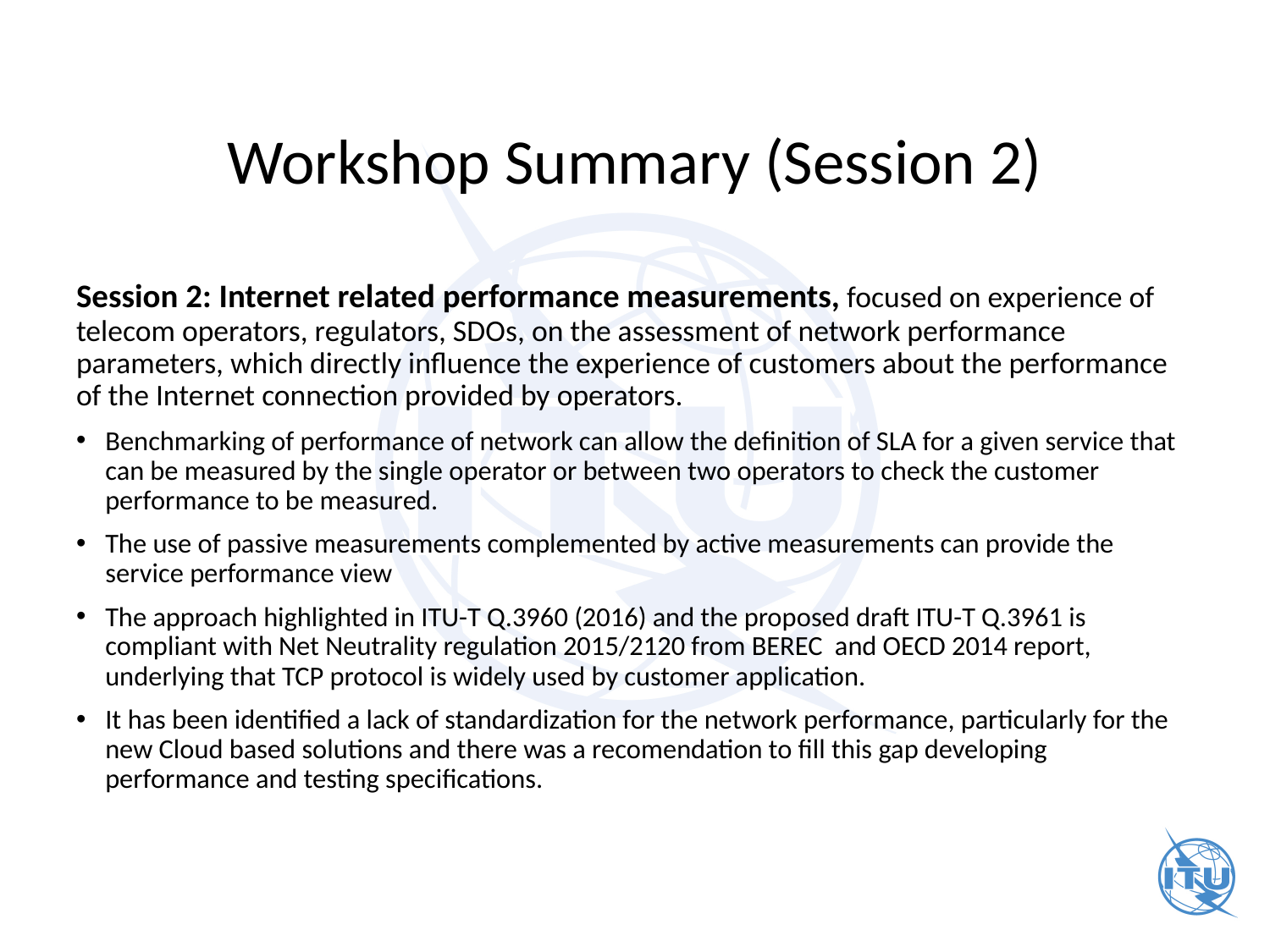

# Workshop Summary (Session 2)
Session 2: Internet related performance measurements, focused on experience of telecom operators, regulators, SDOs, on the assessment of network performance parameters, which directly influence the experience of customers about the performance of the Internet connection provided by operators.
Benchmarking of performance of network can allow the definition of SLA for a given service that can be measured by the single operator or between two operators to check the customer performance to be measured.
The use of passive measurements complemented by active measurements can provide the service performance view
The approach highlighted in ITU-T Q.3960 (2016) and the proposed draft ITU-T Q.3961 is compliant with Net Neutrality regulation 2015/2120 from BEREC  and OECD 2014 report, underlying that TCP protocol is widely used by customer application.
It has been identified a lack of standardization for the network performance, particularly for the new Cloud based solutions and there was a recomendation to fill this gap developing performance and testing specifications.